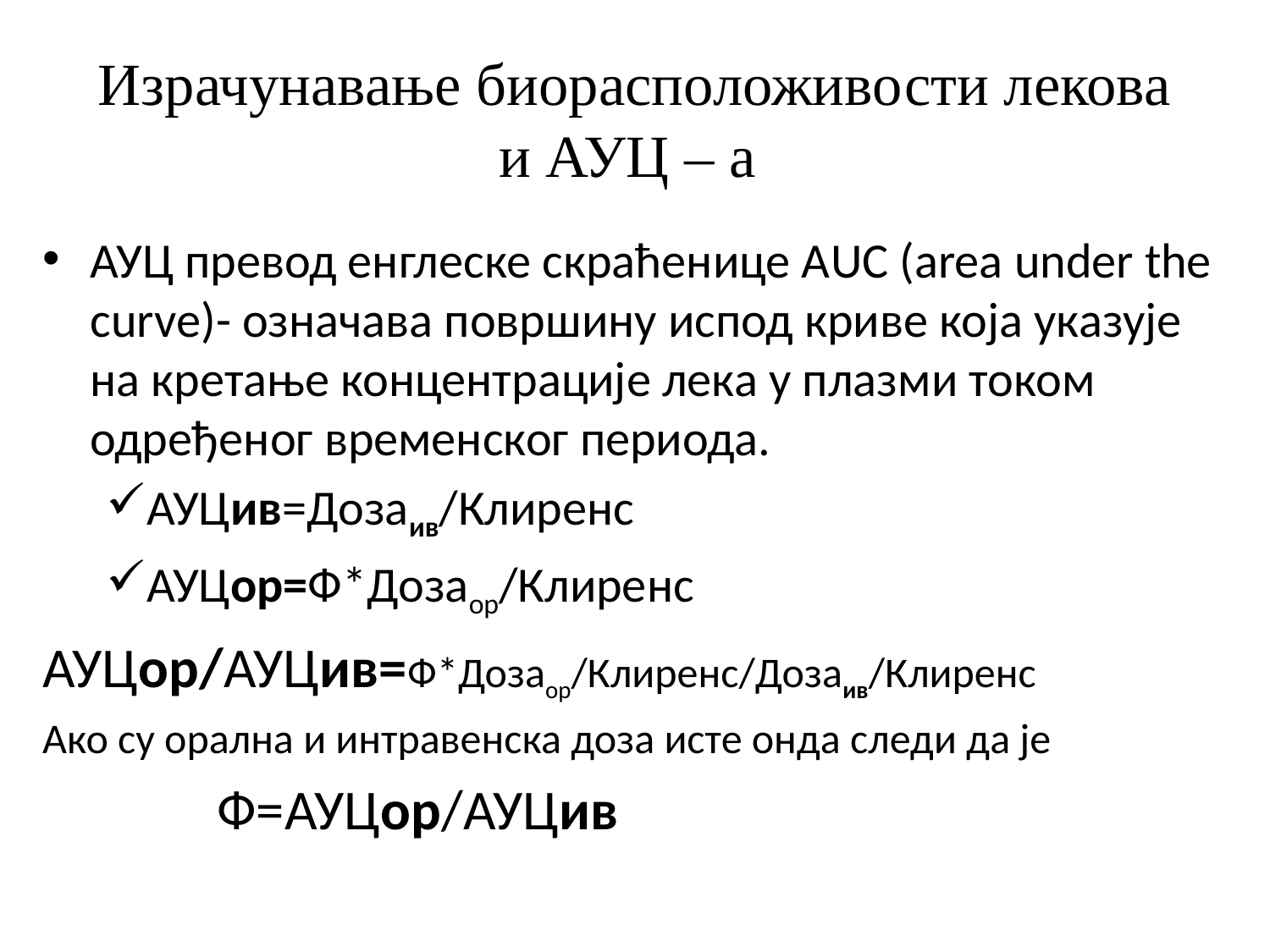

# Израчунавање биорасположивости лекова и АУЦ – а
АУЦ превод енглеске скраћенице АUC (area under the curve)- означава површину испод криве која указује на кретање концентрације лека у плазми током одређеног временског периода.
АУЦив=Дозаив/Клиренс
АУЦор=Ф*Дозаор/Клиренс
АУЦор/АУЦив=Ф*Дозаор/Клиренс/Дозаив/Клиренс
Ако су орална и интравенска доза исте онда следи да је
		Ф=АУЦор/АУЦив